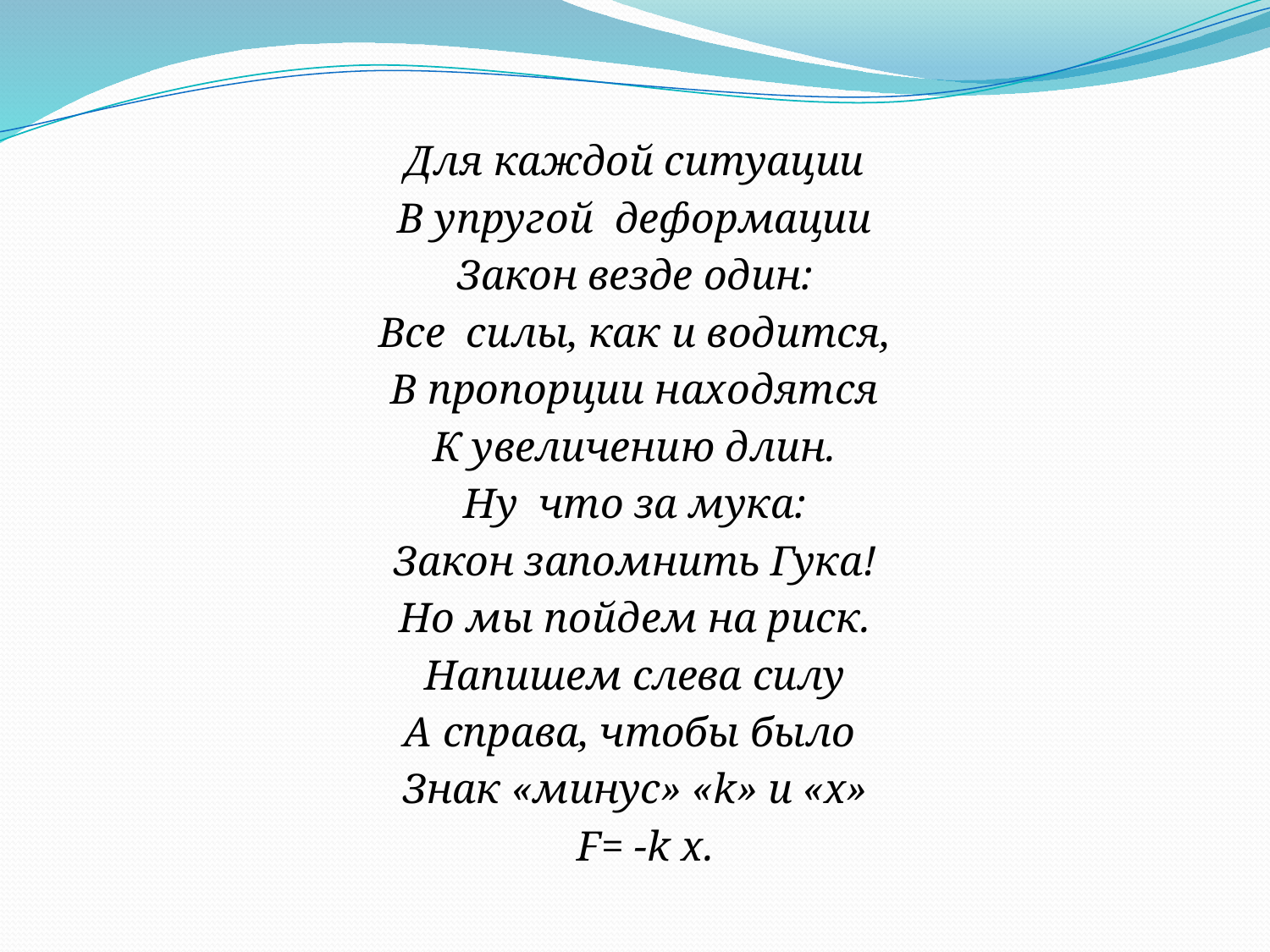

Для каждой ситуации
В упругой  деформации
Закон везде один:
Все  силы, как и водится,
В пропорции находятся
К увеличению длин.
Ну  что за мука:
Закон запомнить Гука!
Но мы пойдем на риск.
Напишем слева силу
А справа, чтобы было
Знак «минус» «k» и «х»
  F= -k x.